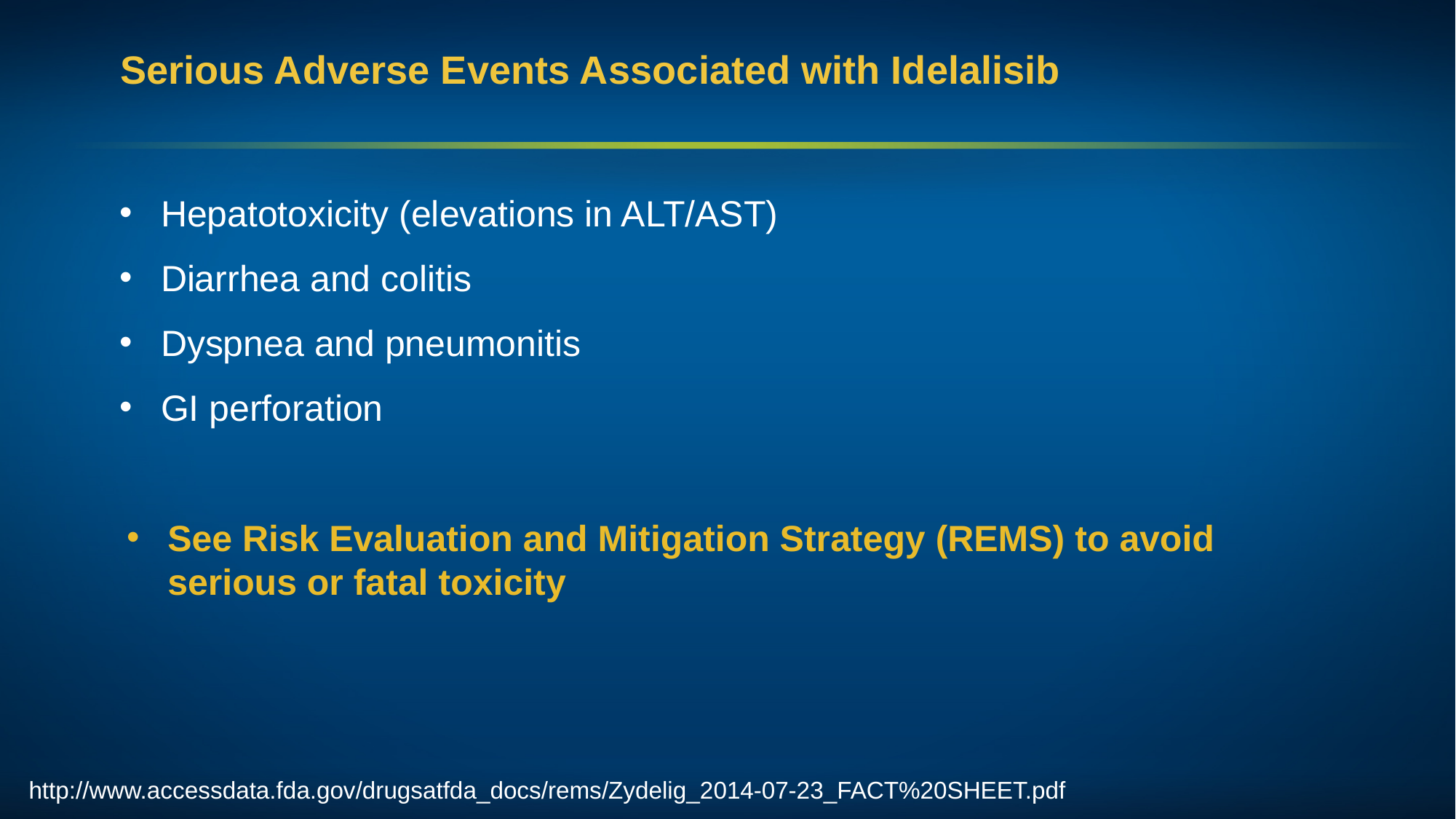

# Serious Adverse Events Associated with Idelalisib
Hepatotoxicity (elevations in ALT/AST)
Diarrhea and colitis
Dyspnea and pneumonitis
GI perforation

See Risk Evaluation and Mitigation Strategy (REMS) to avoid serious or fatal toxicity

http://www.accessdata.fda.gov/drugsatfda_docs/rems/Zydelig_2014-07-23_FACT%20SHEET.pdf